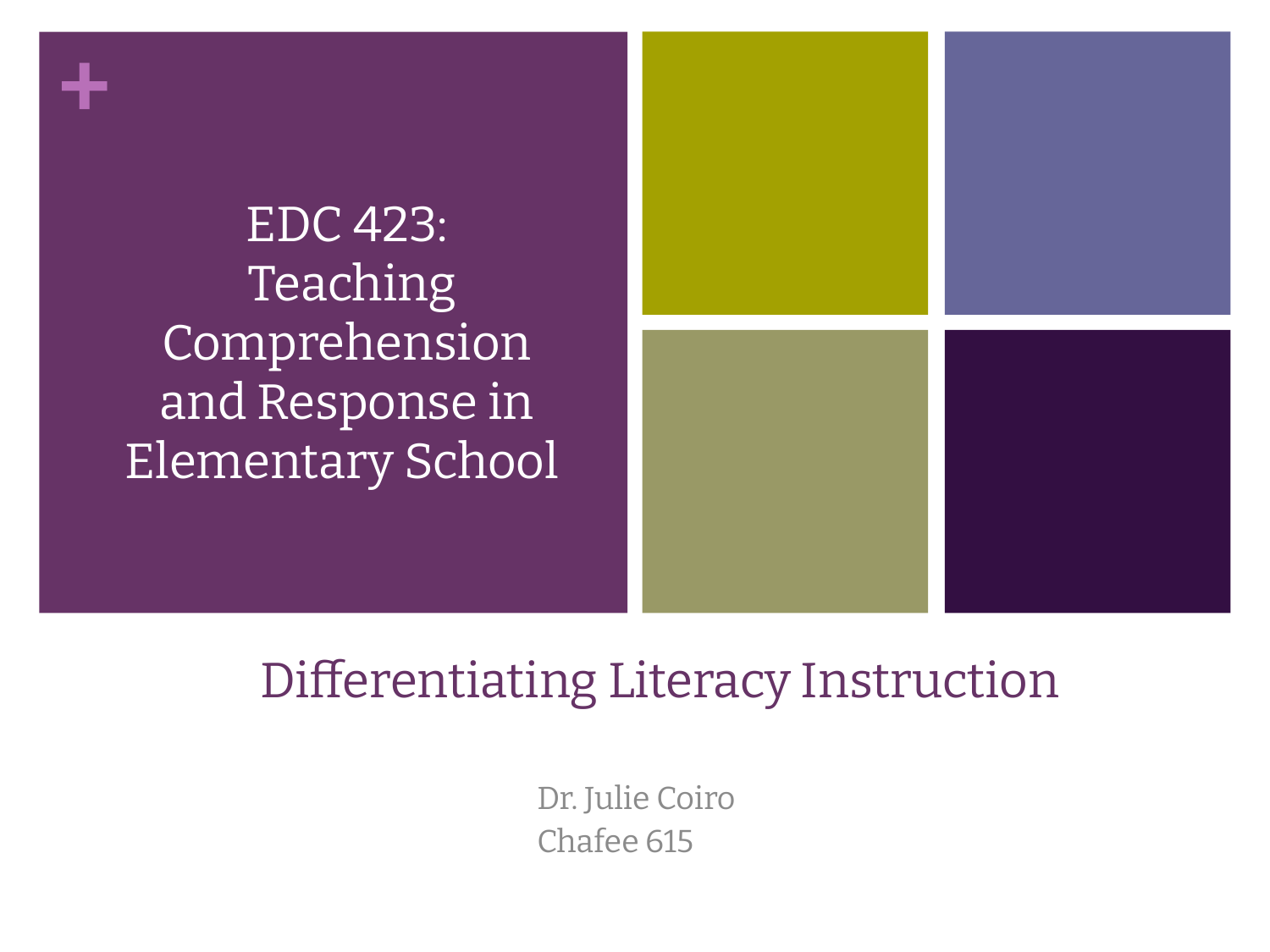

EDC 423:
 Teaching Comprehension and Response in Elementary School
# Differentiating Literacy Instruction
Dr. Julie Coiro
Chafee 615